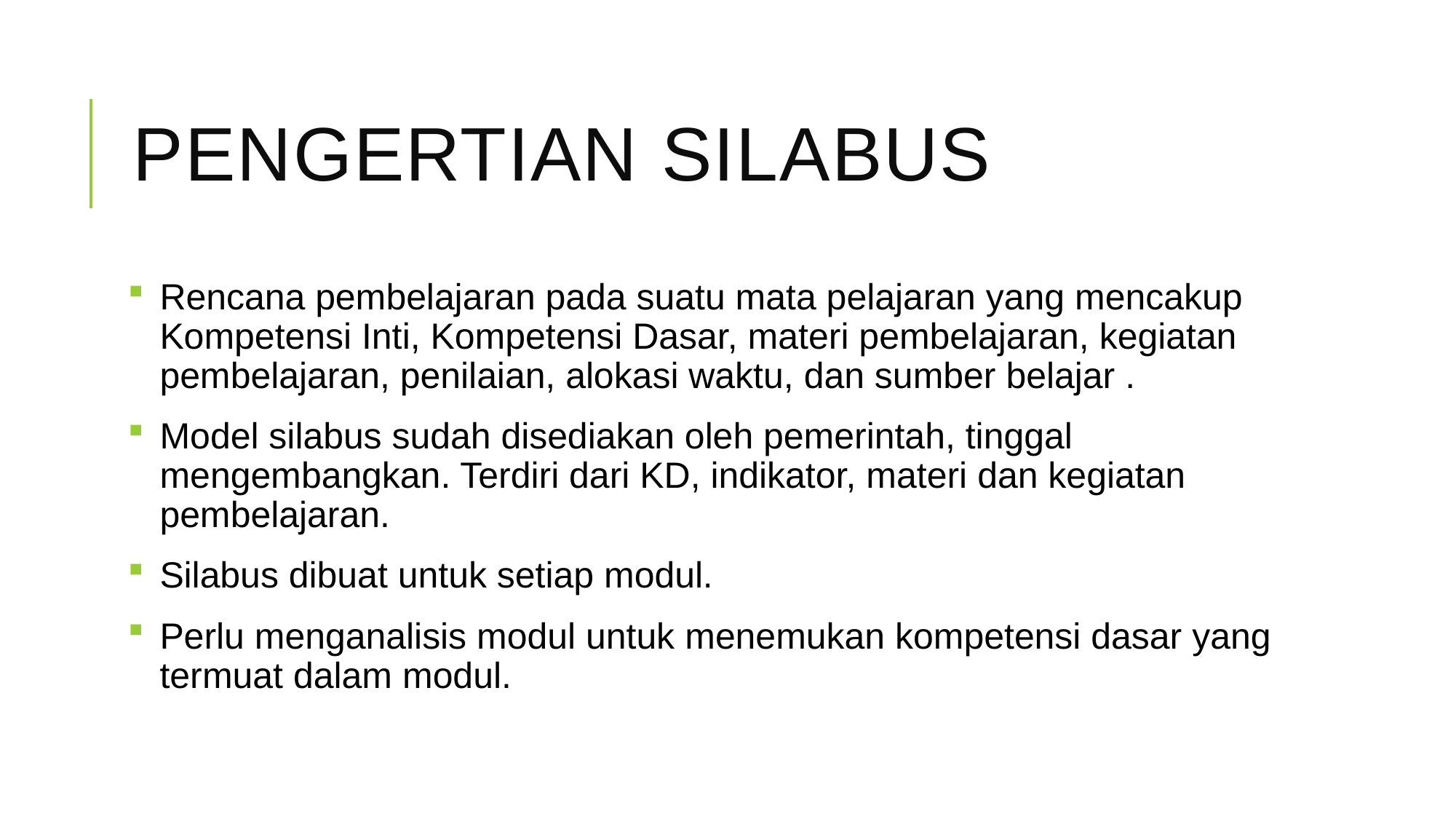

# Pengertian SILABUS
Rencana pembelajaran pada suatu mata pelajaran yang mencakup Kompetensi Inti, Kompetensi Dasar, materi pembelajaran, kegiatan pembelajaran, penilaian, alokasi waktu, dan sumber belajar .
Model silabus sudah disediakan oleh pemerintah, tinggal mengembangkan. Terdiri dari KD, indikator, materi dan kegiatan pembelajaran.
Silabus dibuat untuk setiap modul.
Perlu menganalisis modul untuk menemukan kompetensi dasar yang termuat dalam modul.